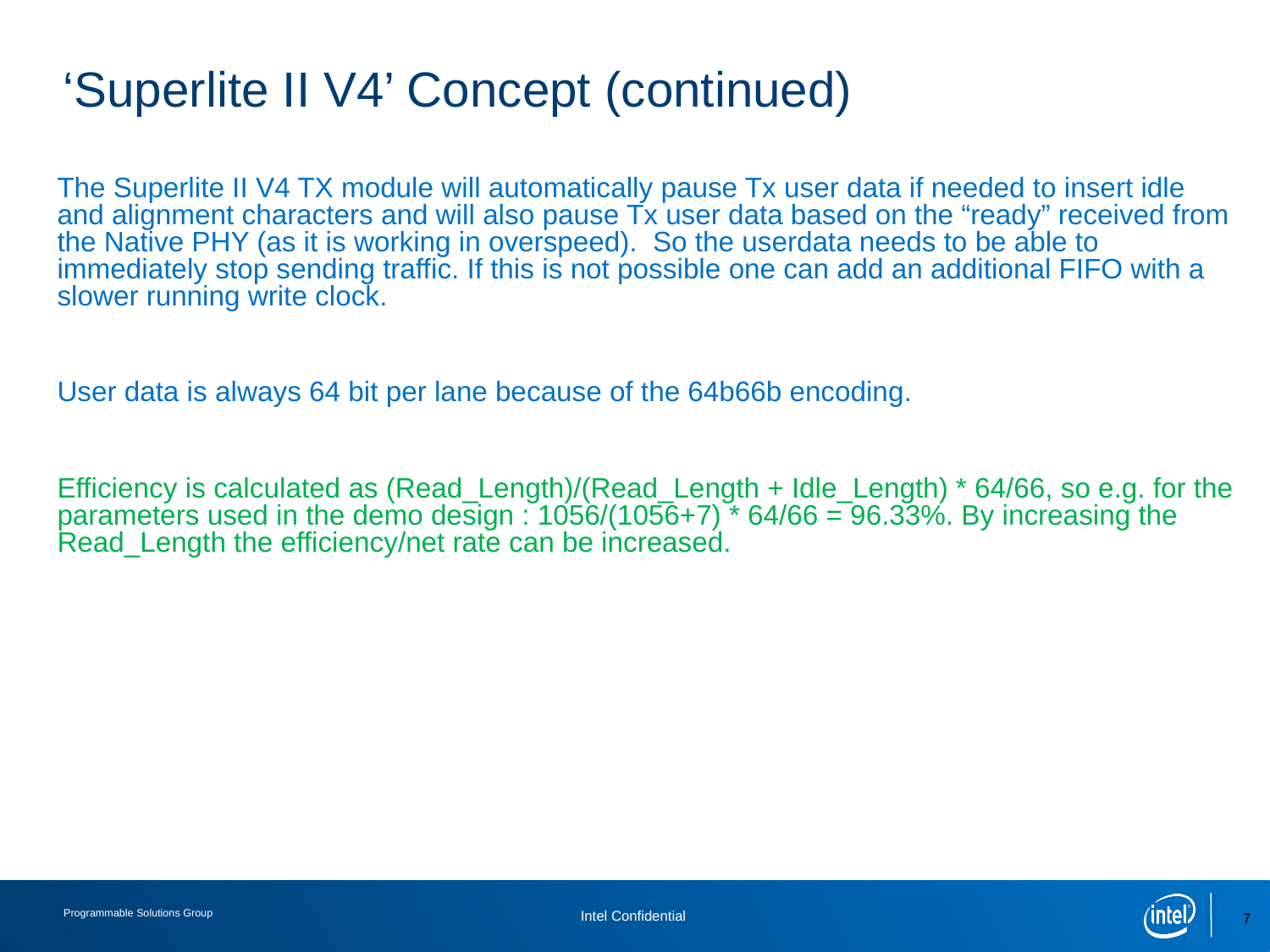

# ‘Superlite II V4’ Concept (continued)
The Superlite II V4 TX module will automatically pause Tx user data if needed to insert idle and alignment characters and will also pause Tx user data based on the “ready” received from the Native PHY (as it is working in overspeed).  So the userdata needs to be able to immediately stop sending traffic. If this is not possible one can add an additional FIFO with a slower running write clock.

User data is always 64 bit per lane because of the 64b66b encoding.

Efficiency is calculated as (Read_Length)/(Read_Length + Idle_Length) * 64/66, so e.g. for the parameters used in the demo design : 1056/(1056+7) * 64/66 = 96.33%. By increasing the Read_Length the efficiency/net rate can be increased.

7